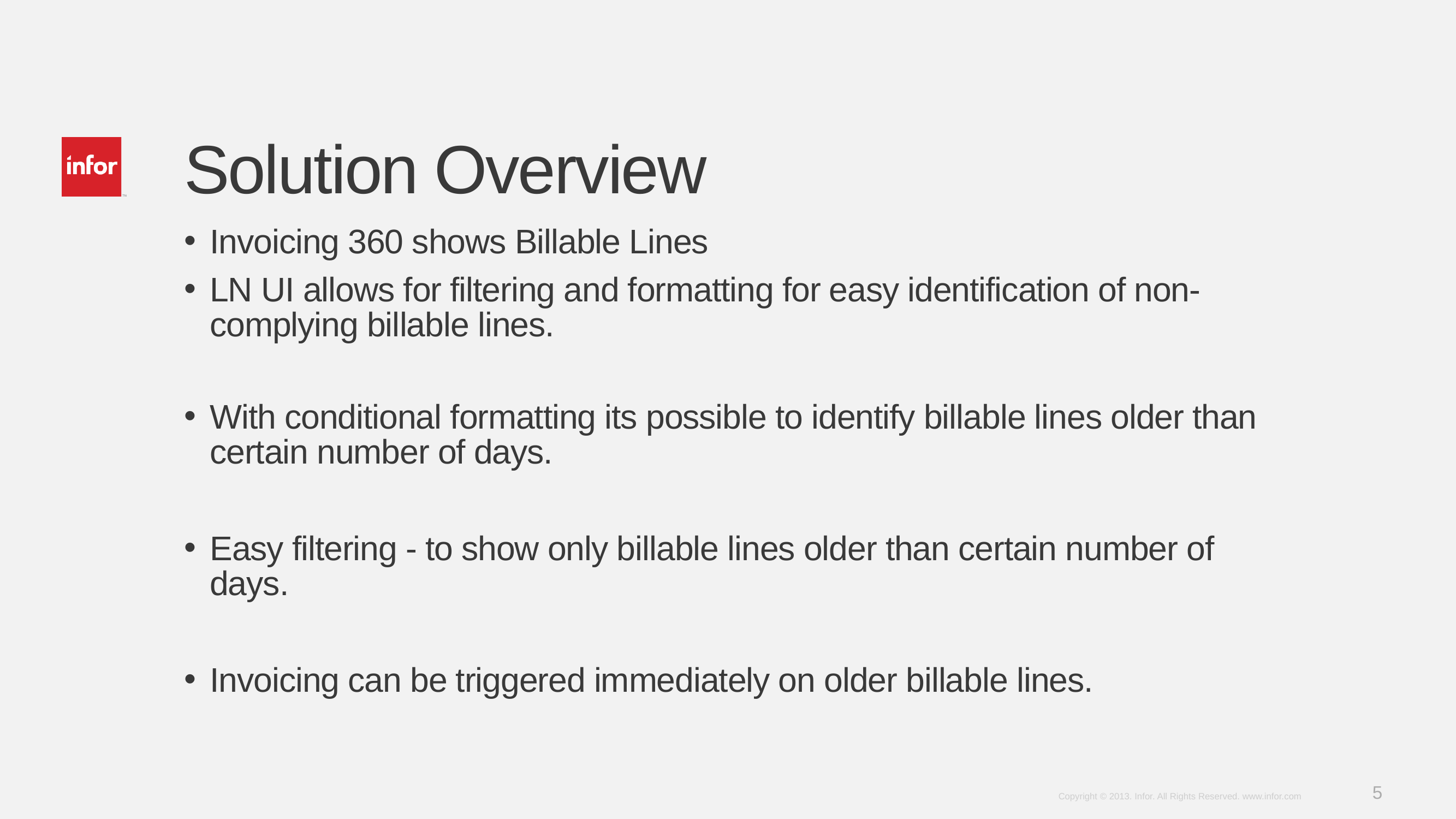

# Solution Overview
Invoicing 360 shows Billable Lines
LN UI allows for filtering and formatting for easy identification of non-complying billable lines.

With conditional formatting its possible to identify billable lines older than certain number of days.

Easy filtering - to show only billable lines older than certain number of days.

Invoicing can be triggered immediately on older billable lines.